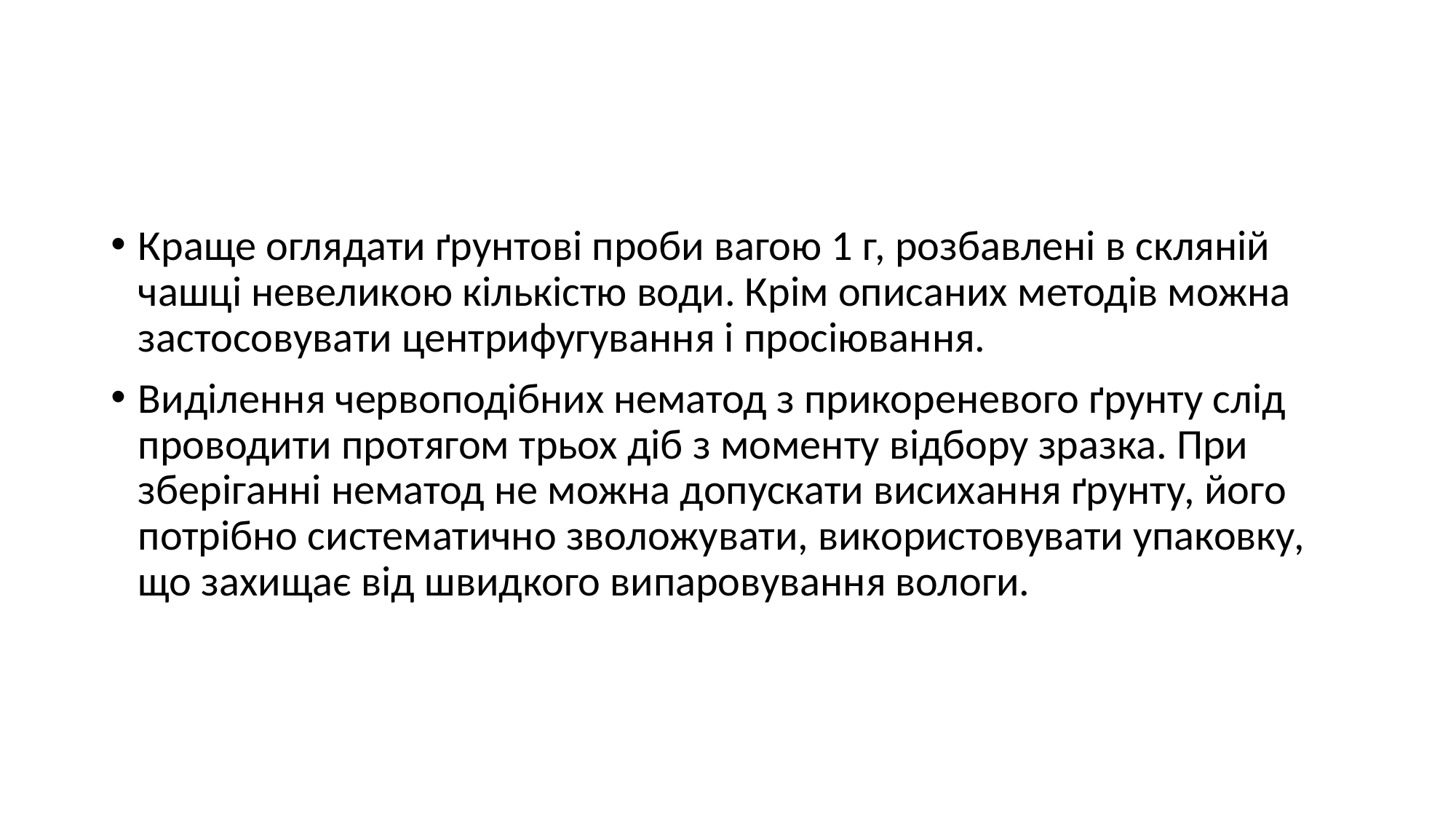

#
Краще оглядати ґрунтові проби вагою 1 г, розбавлені в скляній чашці невеликою кількістю води. Крім описаних методів можна застосовувати центрифугування і просіювання.
Виділення червоподібних нематод з прикореневого ґрунту слід проводити протягом трьох діб з моменту відбору зразка. При зберіганні нематод не можна допускати висихання ґрунту, його потрібно систематично зволожувати, використовувати упаковку, що захищає від швидкого випаровування вологи.